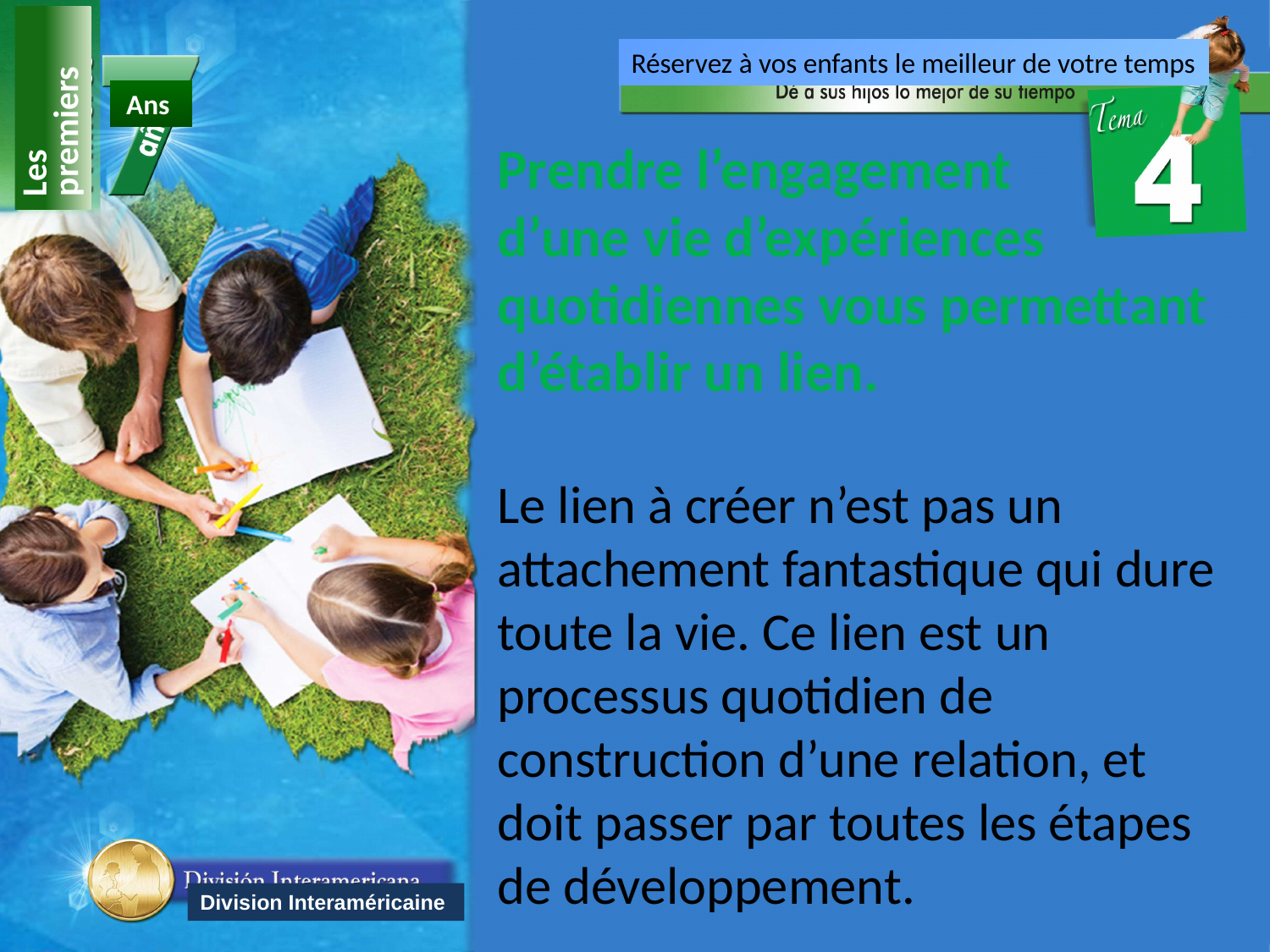

Réservez à vos enfants le meilleur de votre temps
Les premiers
Ans
Prendre l’engagement           d’une vie d’expériences quotidiennes vous permettant d’établir un lien.

Le lien à créer n’est pas un attachement fantastique qui dure toute la vie. Ce lien est un processus quotidien de construction d’une relation, et doit passer par toutes les étapes de développement.
Division Interaméricaine